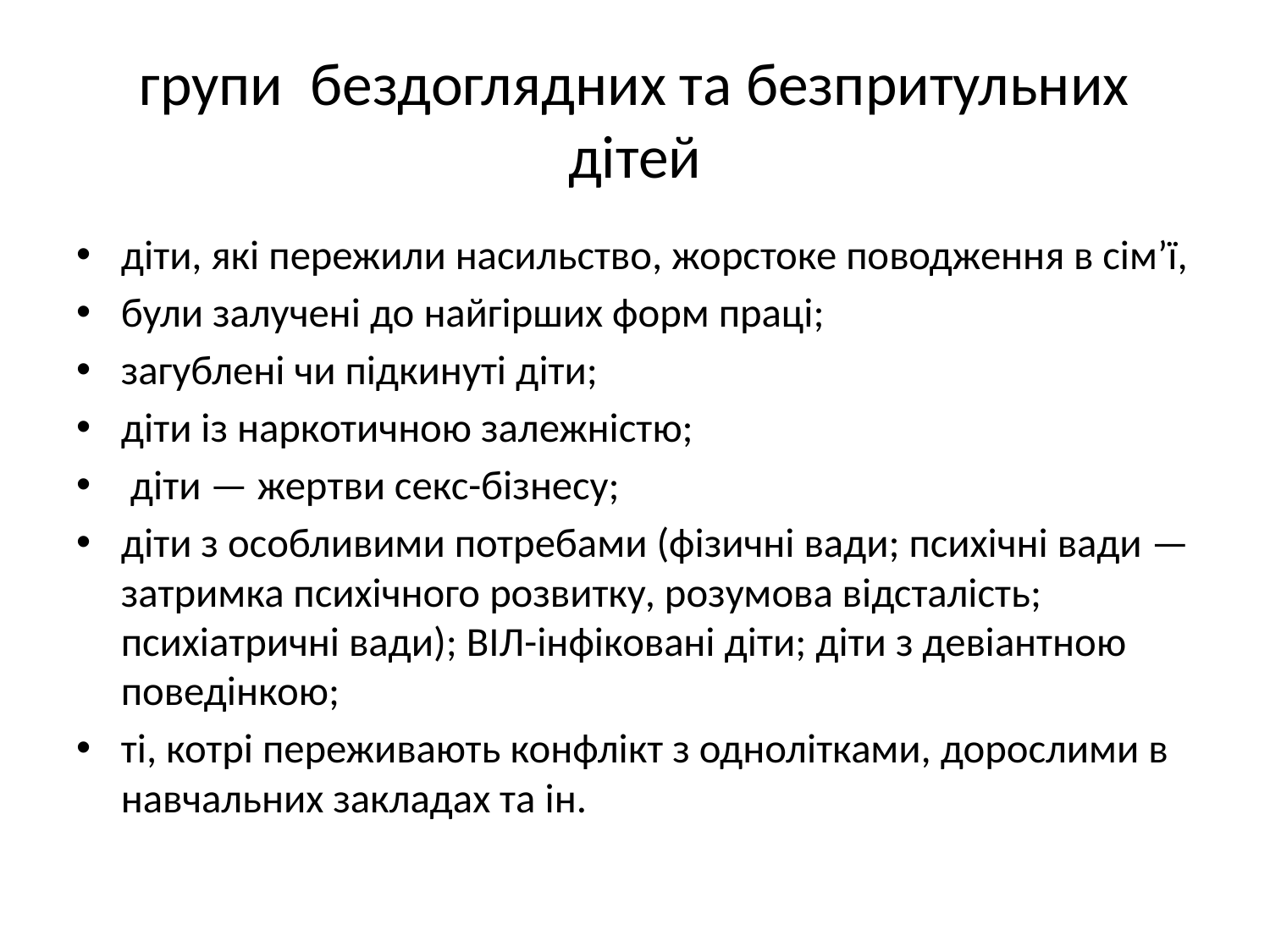

# групи  бездоглядних та безпритульних дітей
діти, які пережили насильство, жорстоке поводження в сім’ї,
були залучені до найгірших форм праці;
загублені чи підкинуті діти;
діти із наркотичною залежністю;
 діти — жертви секс-бізнесу;
діти з особливими потребами (фізичні вади; психічні вади — затримка психічного розвитку, розумова відсталість; психіатричні вади); ВІЛ-інфіковані діти; діти з девіантною поведінкою;
ті, котрі переживають конфлікт з однолітками, дорослими в навчальних закладах та ін.